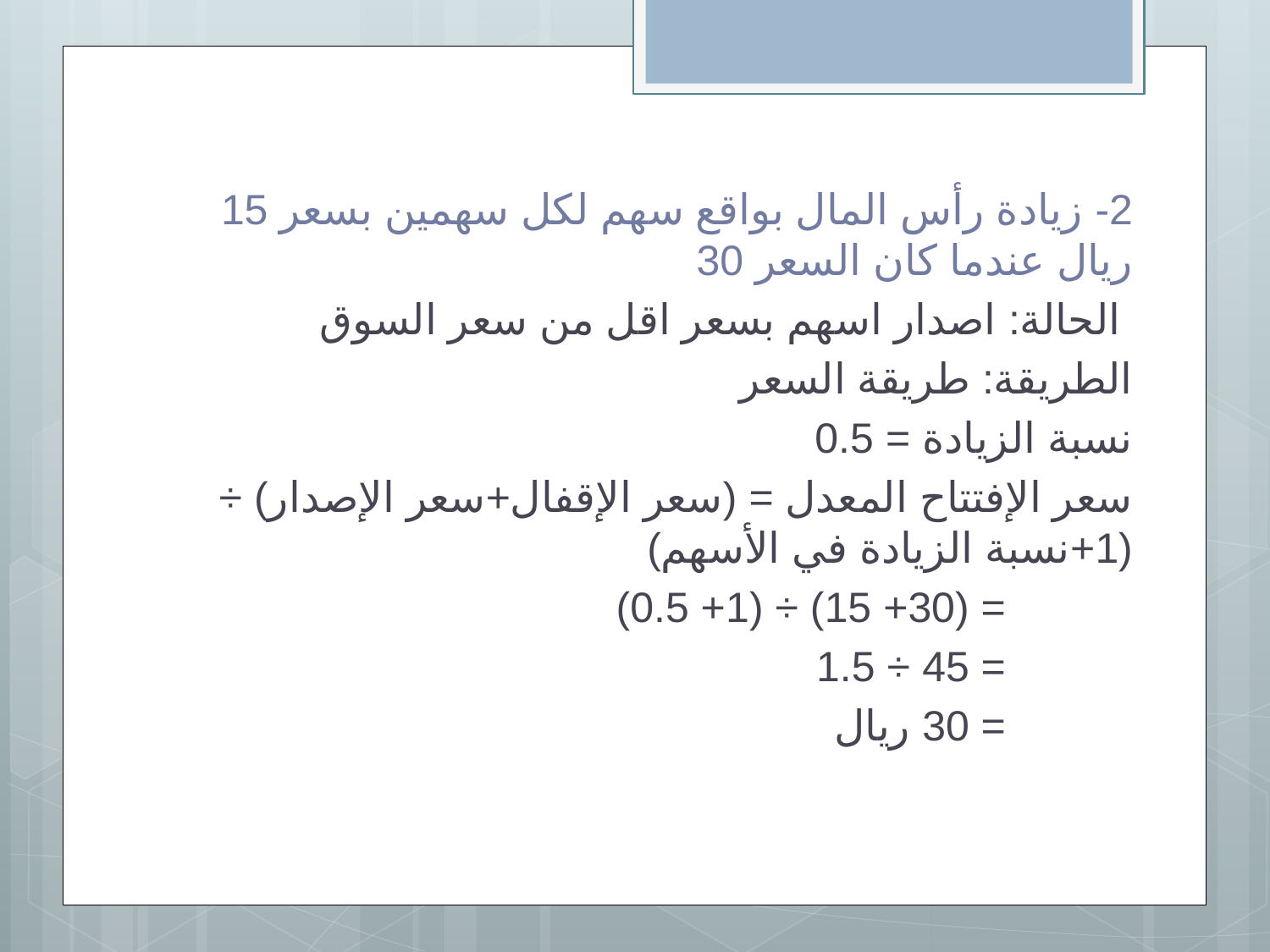

2- زيادة رأس المال بواقع سهم لكل سهمين بسعر 15 ريال عندما كان السعر 30
 الحالة: اصدار اسهم بسعر اقل من سعر السوق
الطريقة: طريقة السعر
نسبة الزيادة = 0.5
سعر الإفتتاح المعدل = (سعر الإقفال+سعر الإصدار) ÷ (1+نسبة الزيادة في الأسهم)
		= (30+ 15) ÷ (1+ 0.5)
		= 45 ÷ 1.5
		= 30 ريال